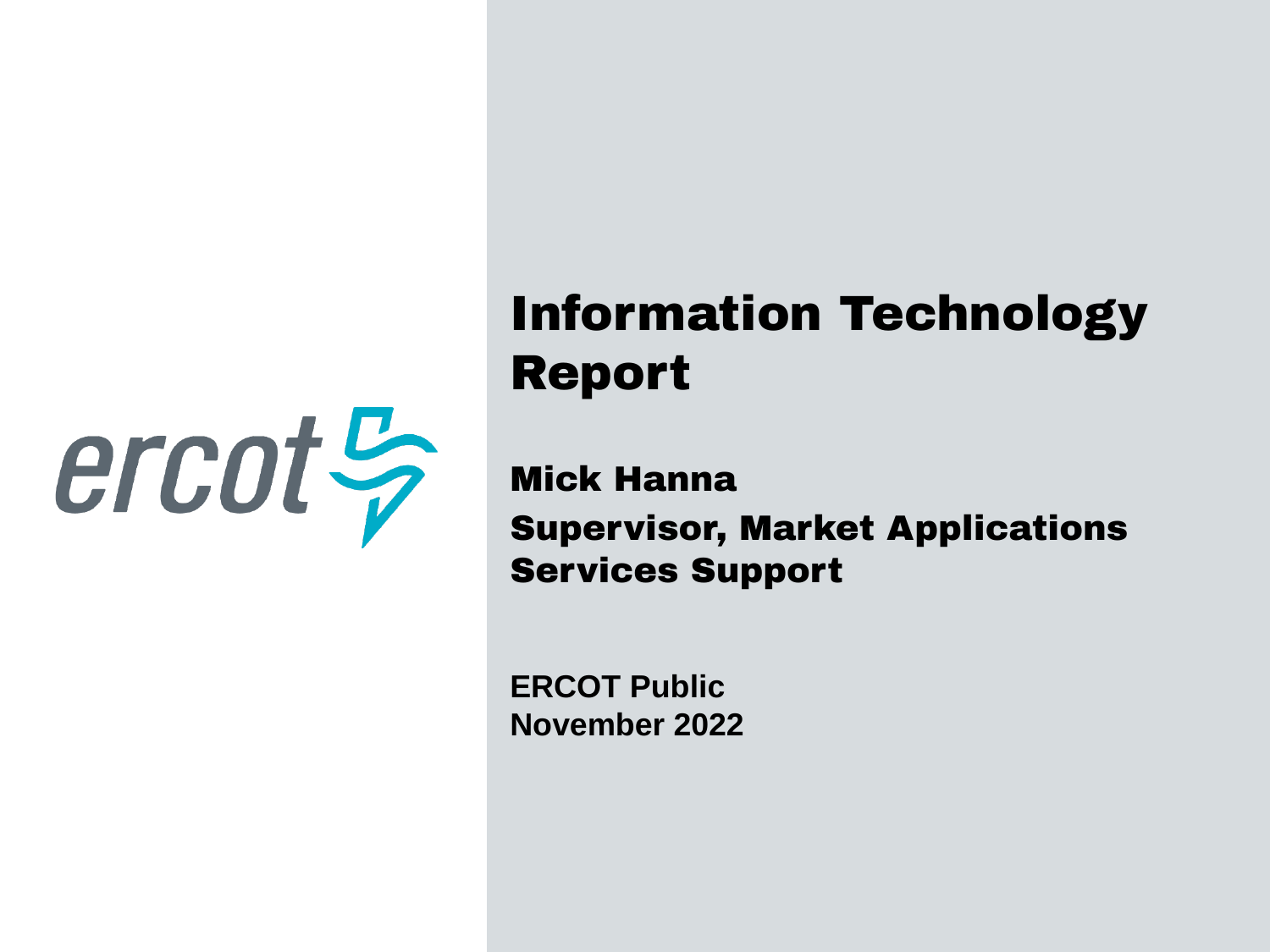

Information Technology Report

Mick Hanna
Supervisor, Market Applications Services Support

ERCOT Public
November 2022